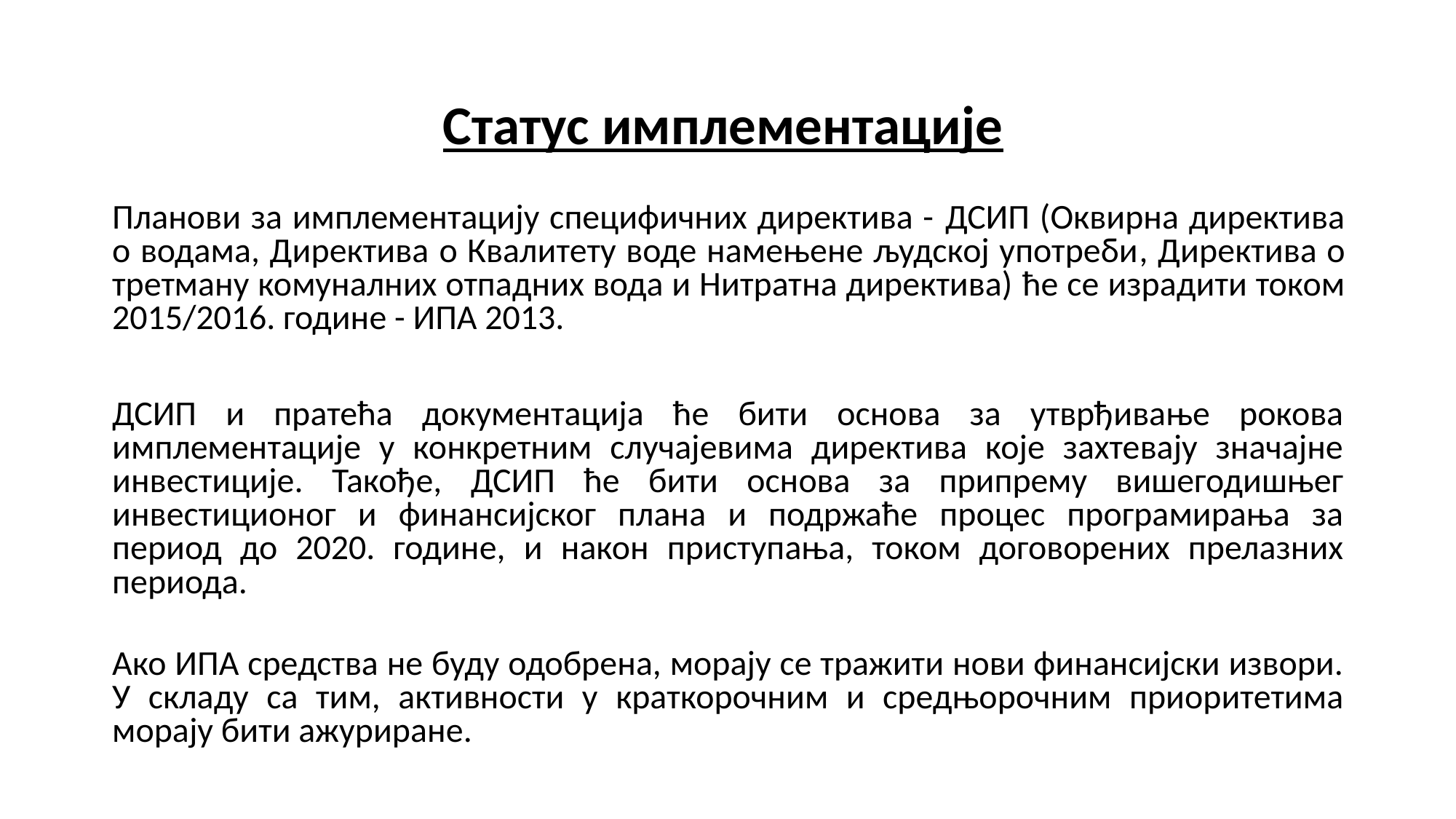

Статус имплементације
Планови за имплементацију специфичних директива - ДСИП (Оквирна директива о водама, Директива о Квалитету воде намењене људској употреби, Директива о третману комуналних отпадних вода и Нитратна директива) ће се израдити током 2015/2016. године - ИПА 2013.

ДСИП и пратећа документација ће бити основа за утврђивање рокова имплементације у конкретним случајевима директива које захтевају значајне инвестиције. Такође, ДСИП ће бити основа за припрему вишегодишњег инвестиционог и финансијског плана и подржаће процес програмирања за период до 2020. године, и након приступања, током договорених прелазних периода.
Ако ИПА средства не буду одобрена, морају се тражити нови финансијски извори. У складу са тим, активности у краткорочним и средњорочним приоритетима морају бити ажуриране.